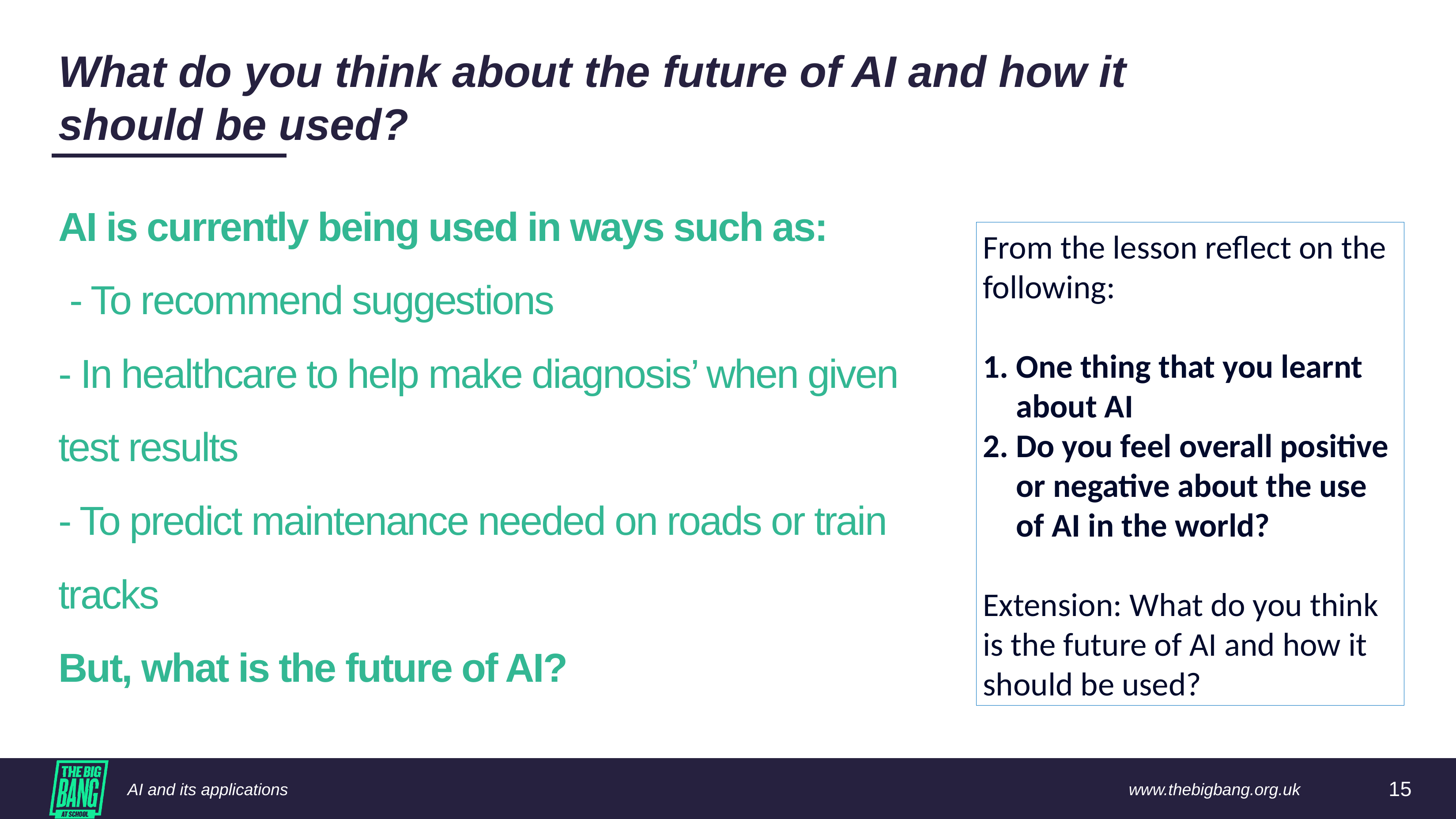

What do you think about the future of AI and how it should be used?
AI is currently being used in ways such as:
 - To recommend suggestions
- In healthcare to help make diagnosis’ when given test results
- To predict maintenance needed on roads or train tracks
But, what is the future of AI?
From the lesson reflect on the following:

One thing that you learnt about AI
Do you feel overall positive or negative about the use of AI in the world?

Extension: What do you think is the future of AI and how it should be used?